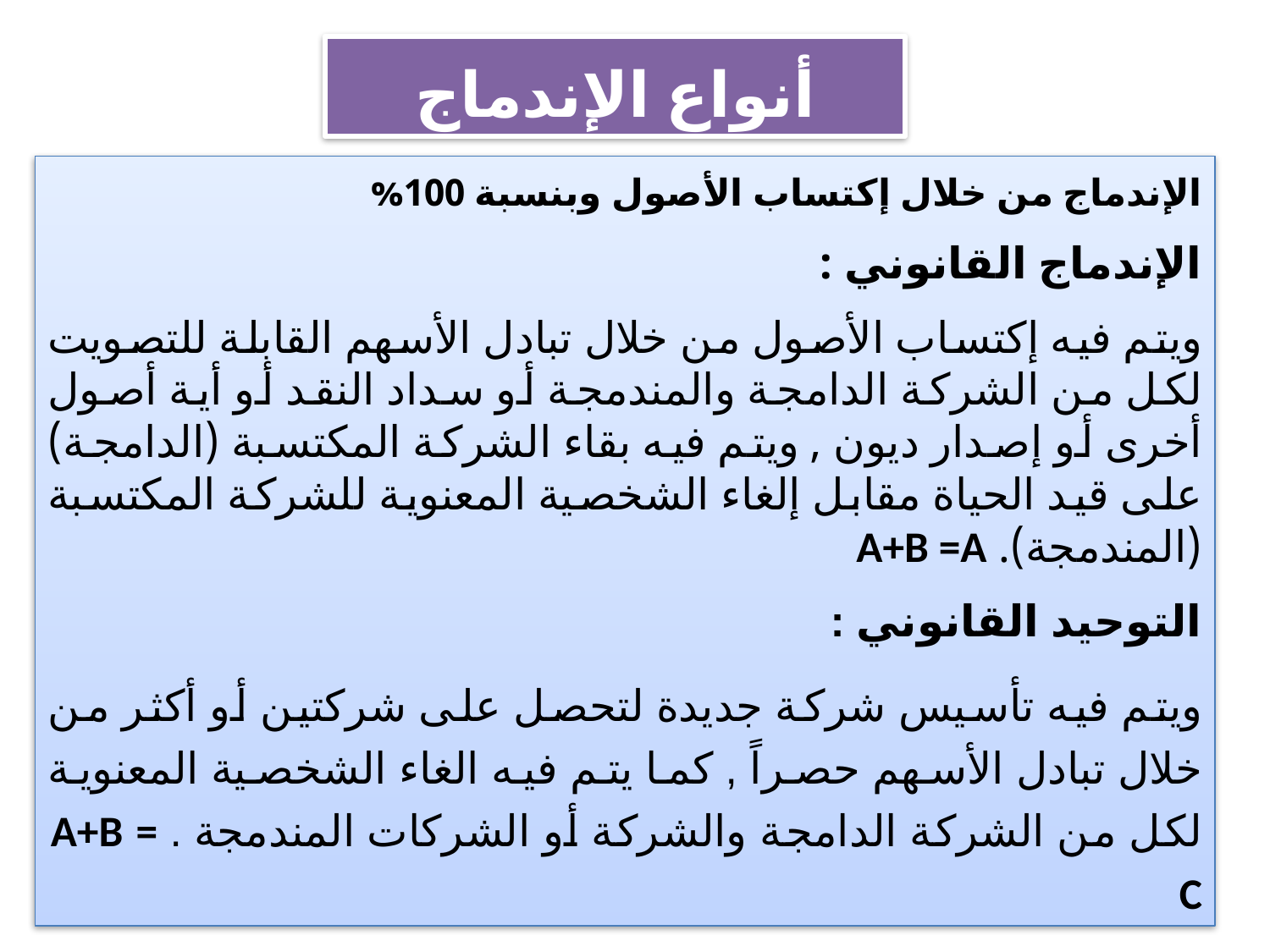

# أنواع الإندماج
الإندماج من خلال إكتساب الأصول وبنسبة 100%
الإندماج القانوني :
ويتم فيه إكتساب الأصول من خلال تبادل الأسهم القابلة للتصويت لكل من الشركة الدامجة والمندمجة أو سداد النقد أو أية أصول أخرى أو إصدار ديون , ويتم فيه بقاء الشركة المكتسبة (الدامجة) على قيد الحياة مقابل إلغاء الشخصية المعنوية للشركة المكتسبة (المندمجة). A+B =A
التوحيد القانوني :
ويتم فيه تأسيس شركة جديدة لتحصل على شركتين أو أكثر من خلال تبادل الأسهم حصراً , كما يتم فيه الغاء الشخصية المعنوية لكل من الشركة الدامجة والشركة أو الشركات المندمجة . A+B = C